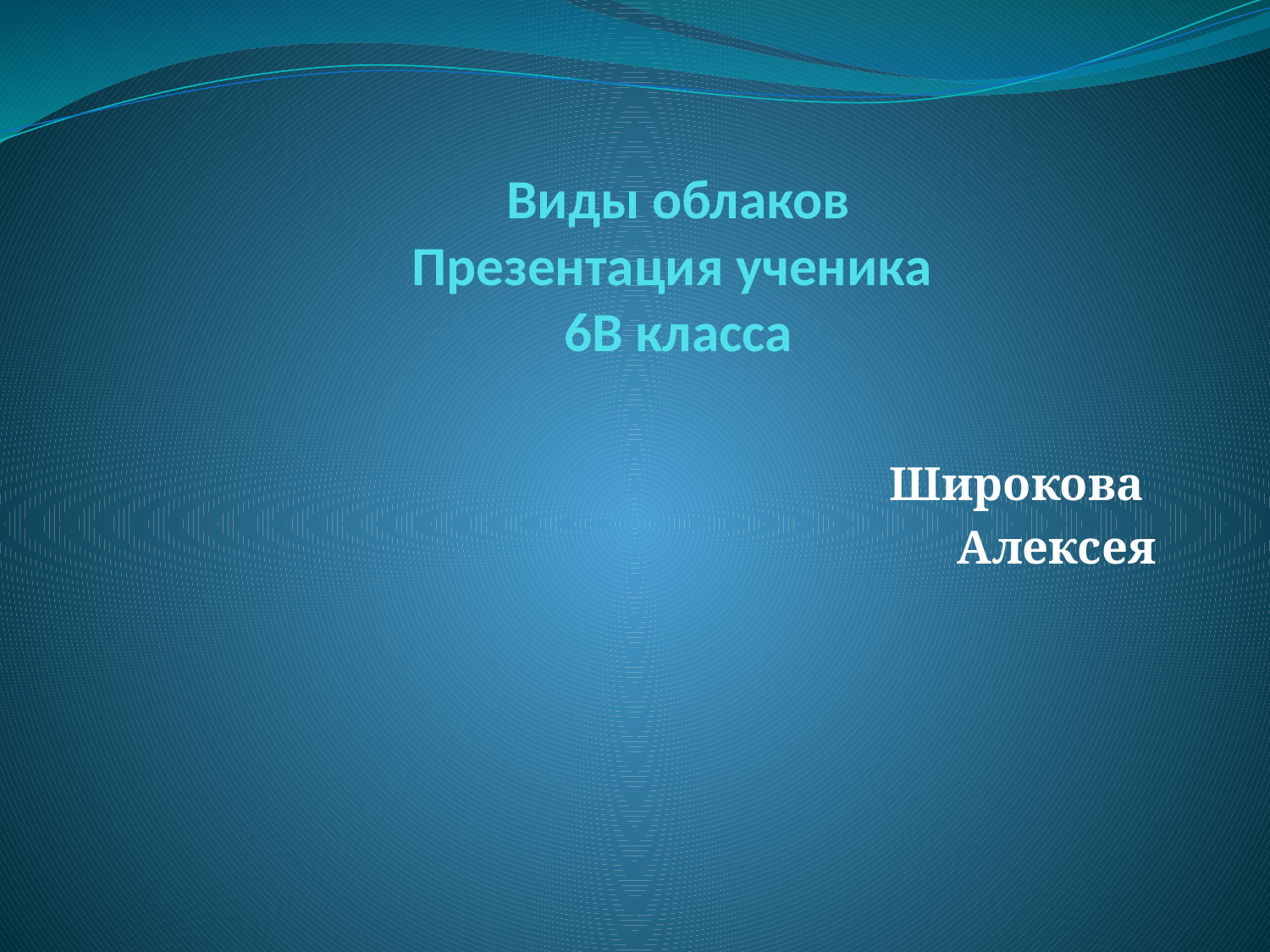

# Виды облаков Презентация ученика 6В класса
Широкова
Алексея